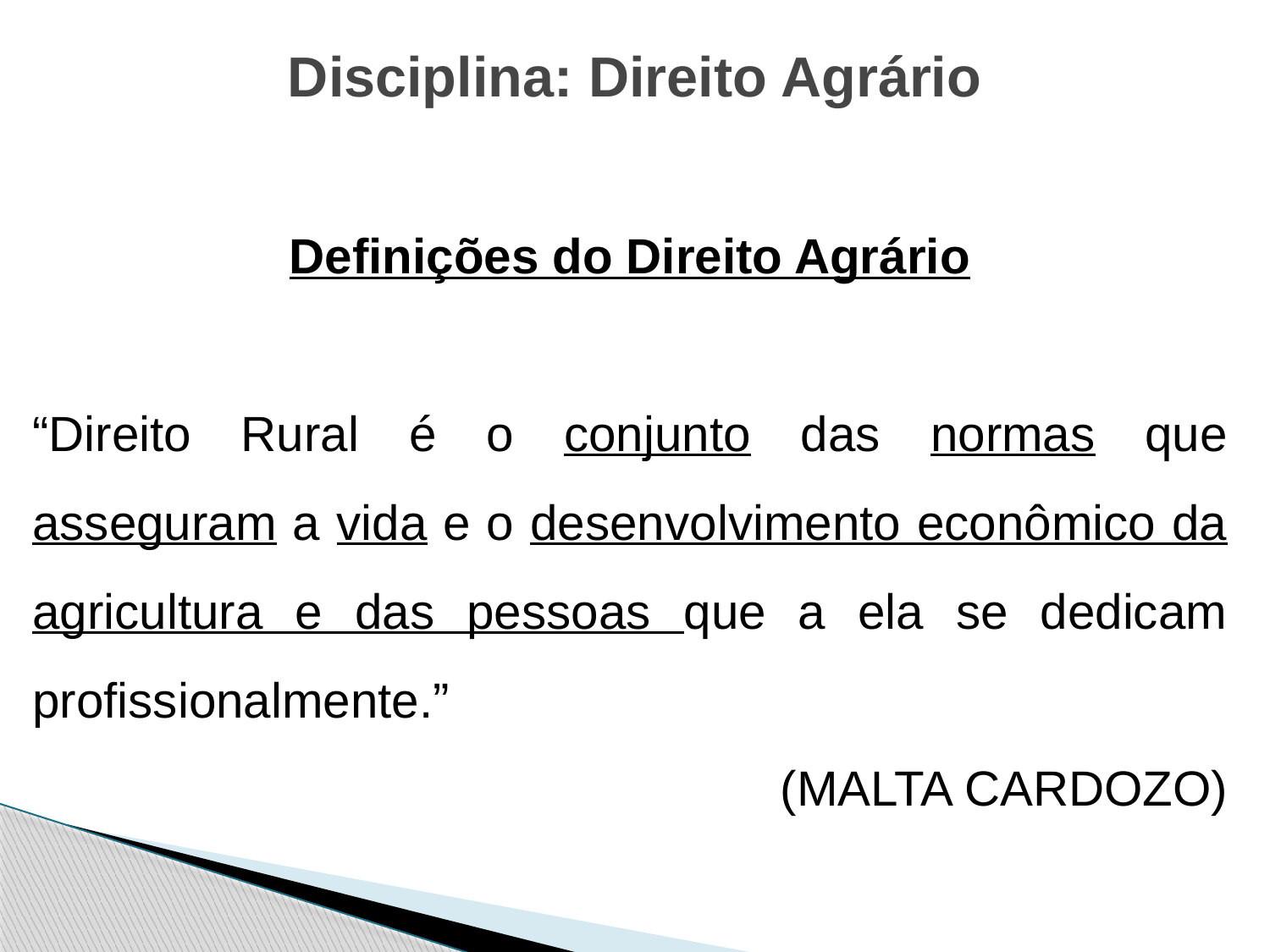

Disciplina: Direito Agrário
Definições do Direito Agrário

“Direito Rural é o conjunto das normas que asseguram a vida e o desenvolvimento econômico da agricultura e das pessoas que a ela se dedicam profissionalmente.”
(MALTA CARDOZO)